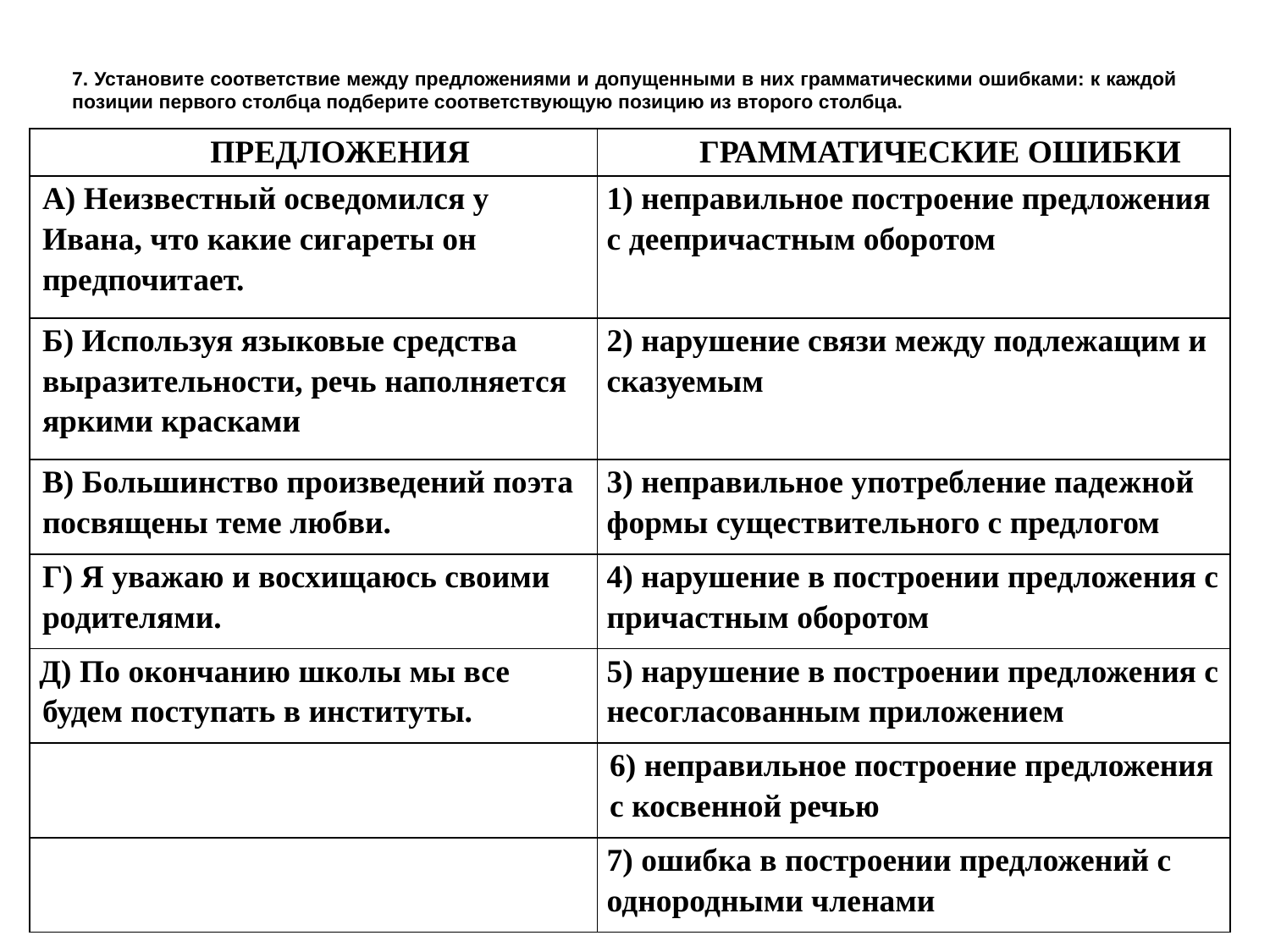

7. Установите соответствие между предложениями и допущенными в них грамматическими ошибками: к каждой позиции первого столбца подберите соответствующую позицию из второго столбца.
| ПРЕДЛОЖЕНИЯ | ГРАММАТИЧЕСКИЕ ОШИБКИ |
| --- | --- |
| А) Неизвестный осведомился у Ивана, что какие сигареты он предпочитает. | 1) неправильное построение предложения с деепричастным оборотом |
| Б) Используя языковые средства выразительности, речь наполняется яркими красками | 2) нарушение связи между подлежащим и сказуемым |
| В) Большинство произведений поэта посвящены теме любви. | 3) неправильное употребление падежной формы существительного с предлогом |
| Г) Я уважаю и восхищаюсь своими родителями. | 4) нарушение в построении предложения с причастным оборотом |
| Д) По окончанию школы мы все будем поступать в институты. | 5) нарушение в построении предложения с несогласованным приложением |
|  | 6) неправильное построение предложения с косвенной речью |
|  | 7) ошибка в построении предложений с однородными членами |